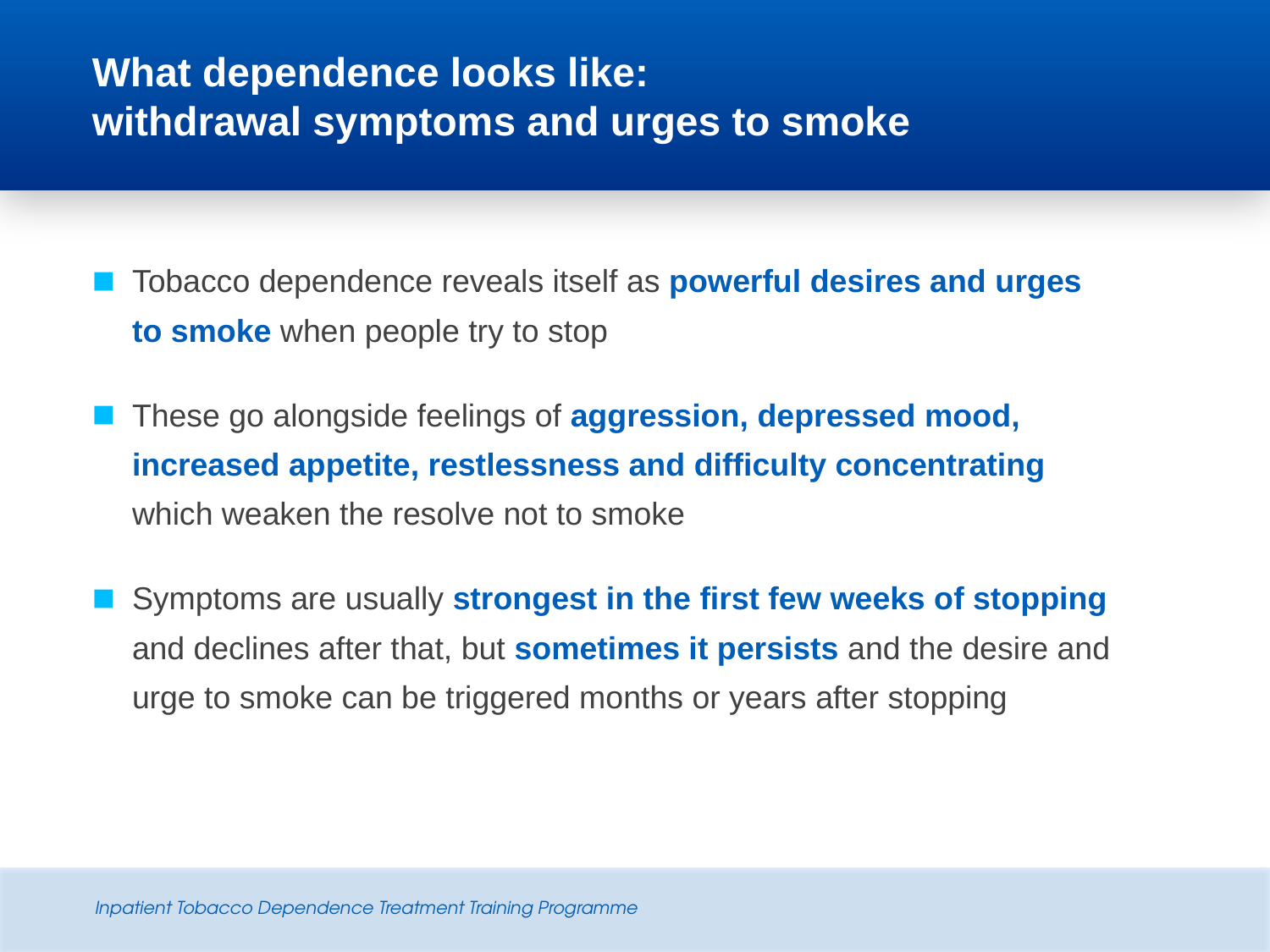

# What dependence looks like: withdrawal symptoms and urges to smoke
Tobacco dependence reveals itself as powerful desires and urges
to smoke when people try to stop
These go alongside feelings of aggression, depressed mood, increased appetite, restlessness and difficulty concentrating
which weaken the resolve not to smoke
Symptoms are usually strongest in the first few weeks of stopping
and declines after that, but sometimes it persists and the desire and
urge to smoke can be triggered months or years after stopping
Inpatient Tobacco Dependence Treatment Training Programme